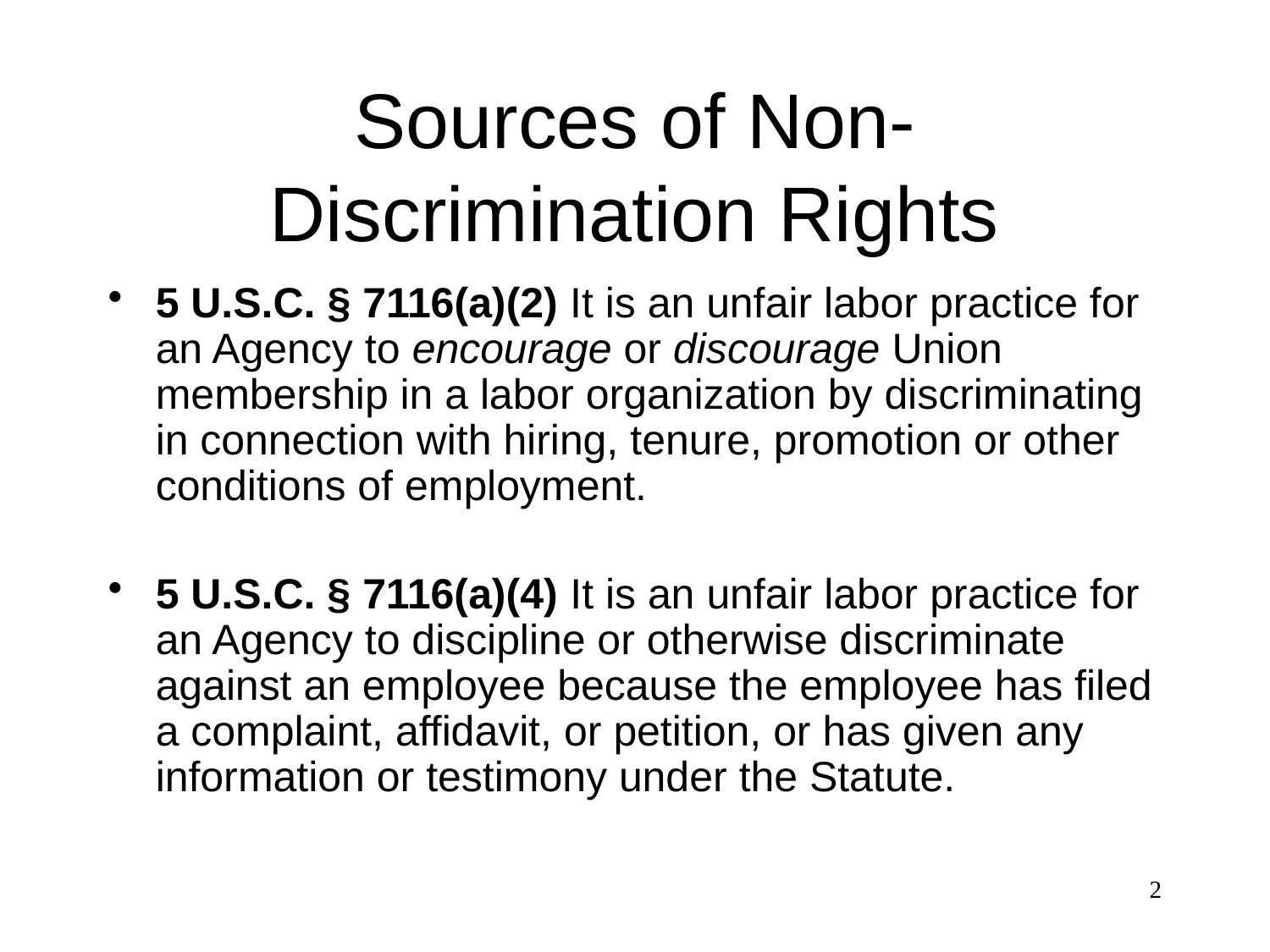

# Sources of Non- Discrimination Rights
5 U.S.C. § 7116(a)(2) It is an unfair labor practice for an Agency to encourage or discourage Union membership in a labor organization by discriminating in connection with hiring, tenure, promotion or other conditions of employment.

5 U.S.C. § 7116(a)(4) It is an unfair labor practice for an Agency to discipline or otherwise discriminate against an employee because the employee has filed a complaint, affidavit, or petition, or has given any information or testimony under the Statute.
2